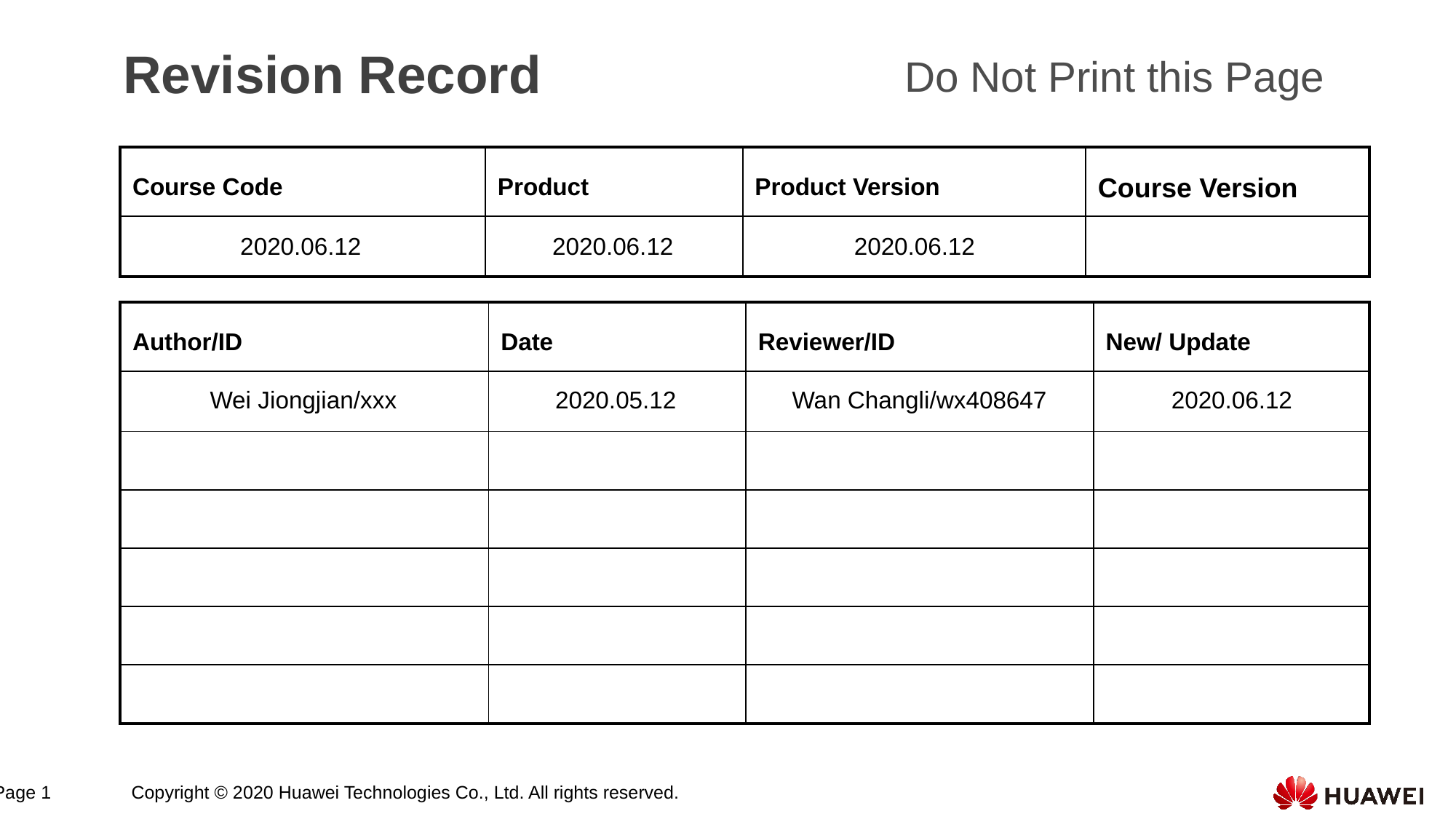

2020.06.12
2020.06.12
2020.06.12

Wei Jiongjian/xxx
2020.05.12
Wan Changli/wx408647
2020.06.12